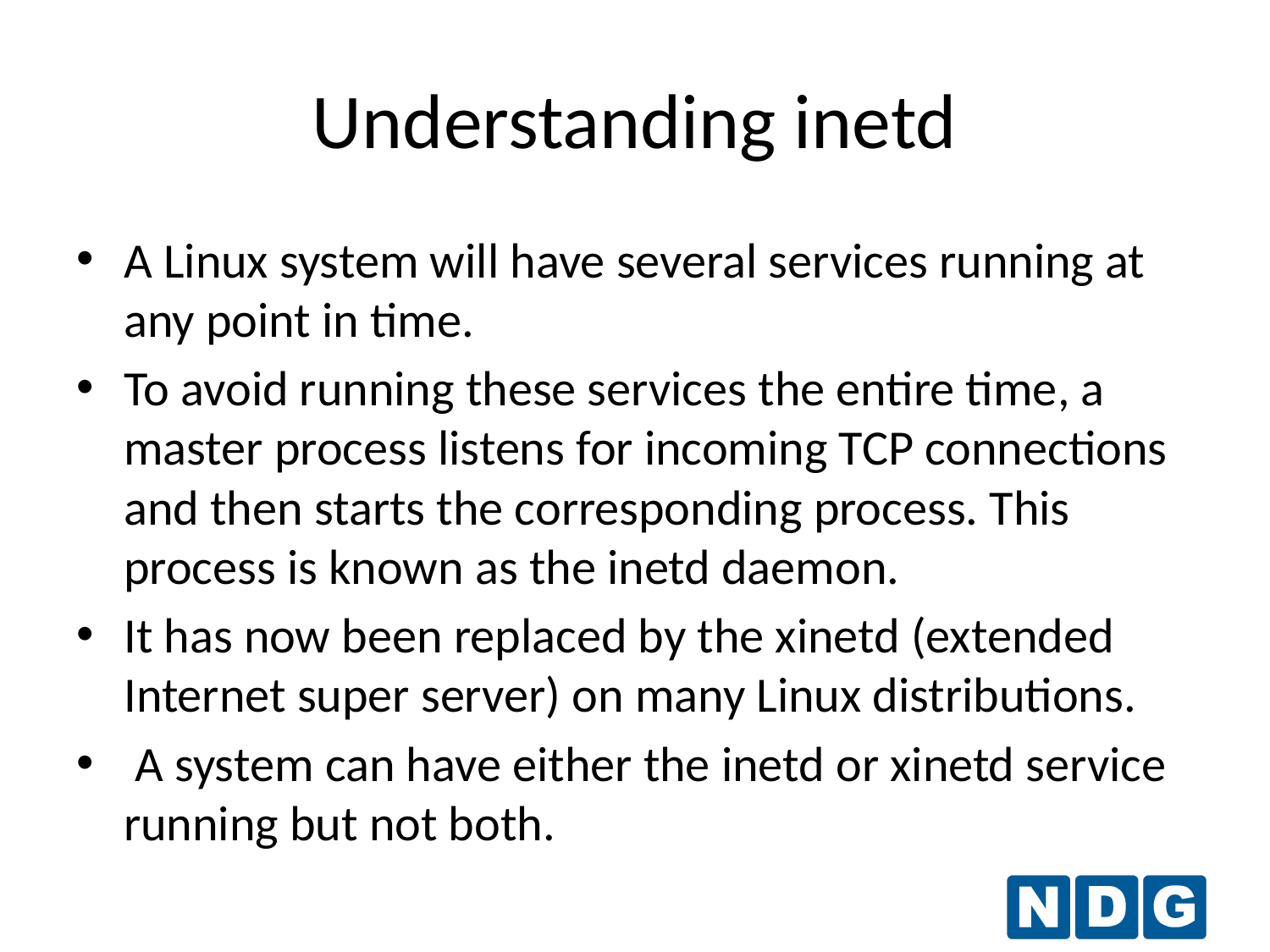

# Understanding inetd
A Linux system will have several services running at any point in time.
To avoid running these services the entire time, a master process listens for incoming TCP connections and then starts the corresponding process. This process is known as the inetd daemon.
It has now been replaced by the xinetd (extended Internet super server) on many Linux distributions.
 A system can have either the inetd or xinetd service running but not both.